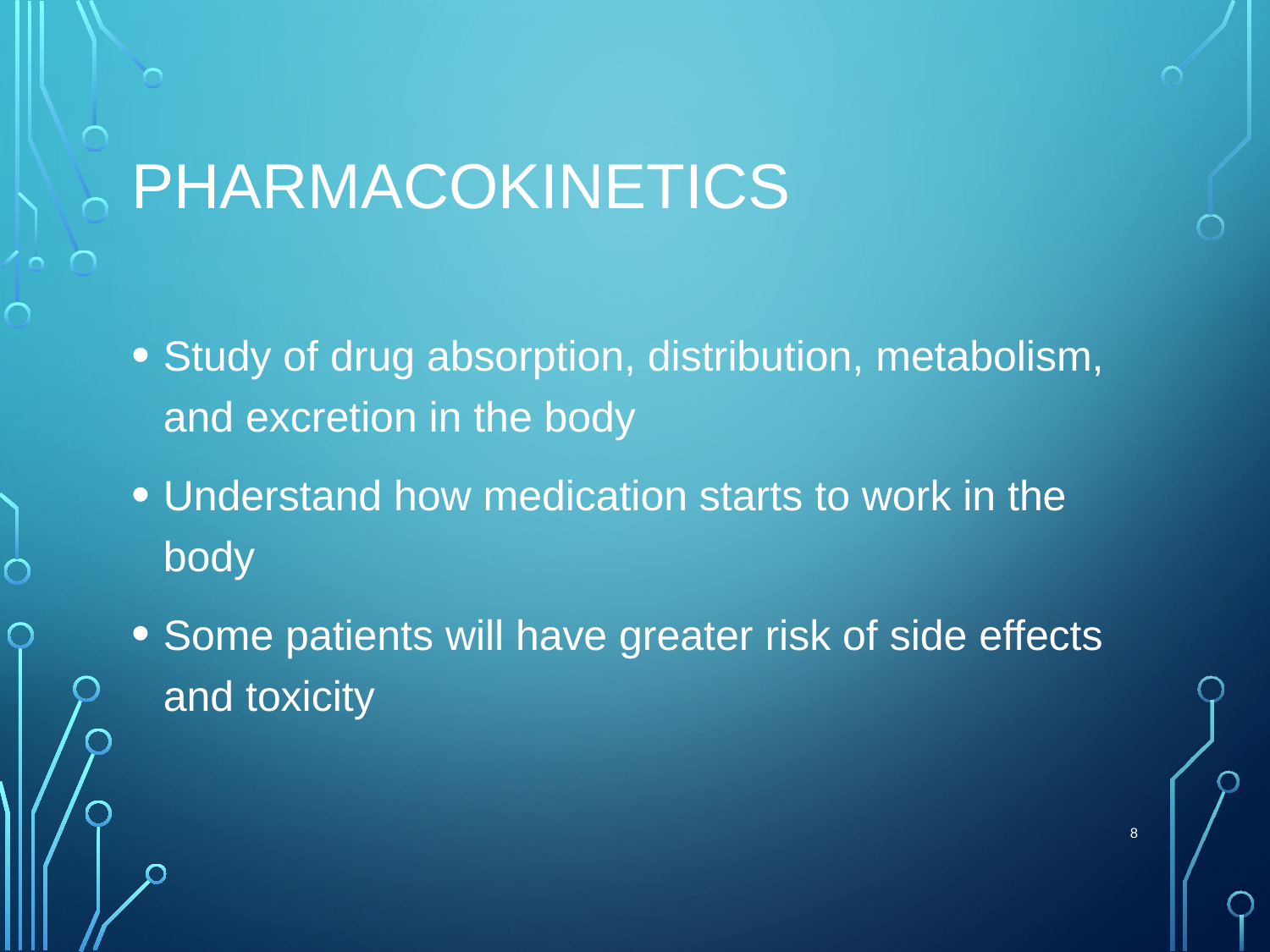

# Pharmacokinetics
Study of drug absorption, distribution, metabolism, and excretion in the body
Understand how medication starts to work in the body
Some patients will have greater risk of side effects and toxicity
 8